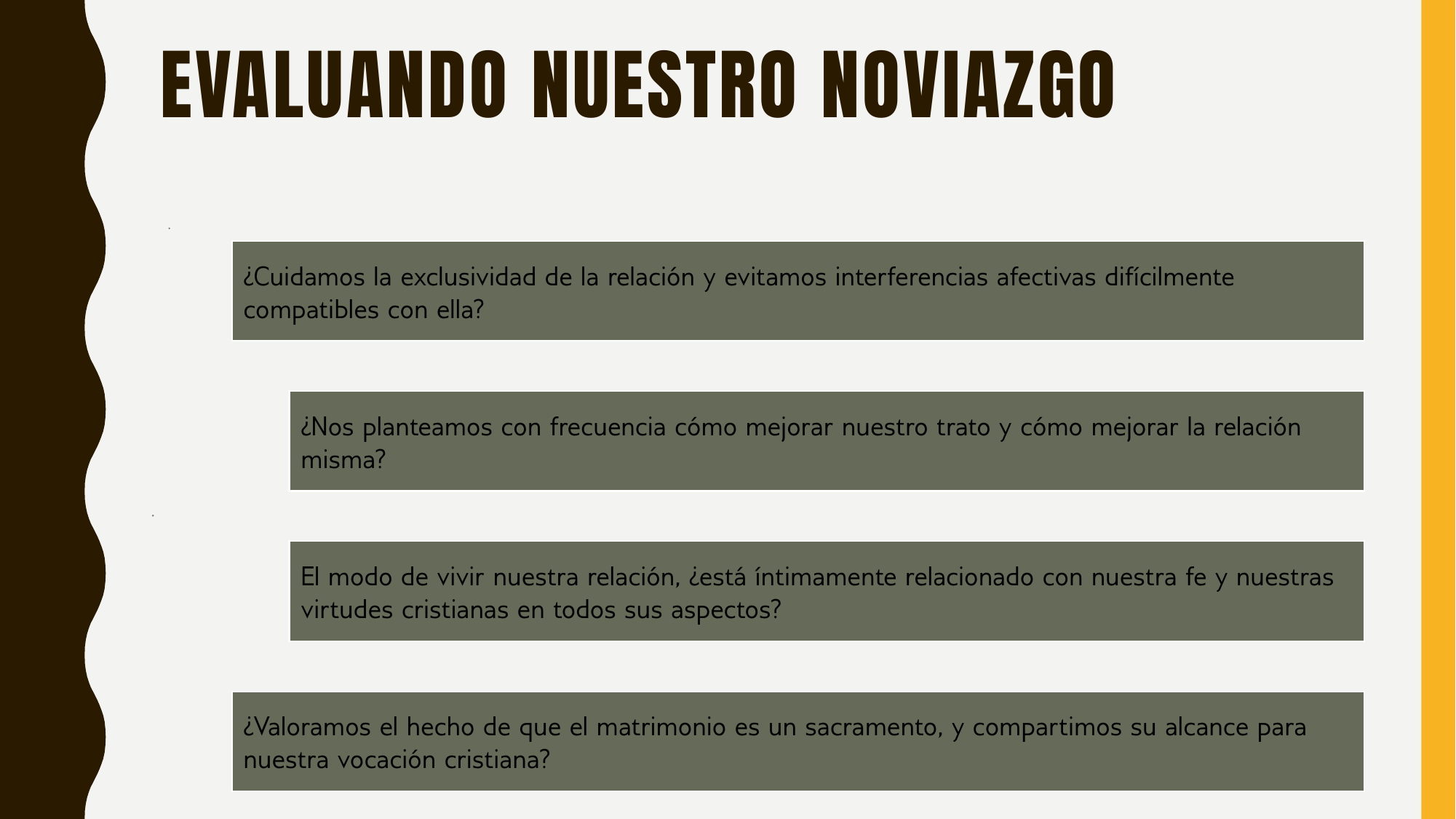

# Evaluando nuestro noviazgo
¿Cuidamos la exclusividad de la relación y evitamos interferencias afectivas difícilmente compatibles con ella?
¿Nos planteamos con frecuencia cómo mejorar nuestro trato y cómo mejorar la relación misma?
El modo de vivir nuestra relación, ¿está íntimamente relacionado con nuestra fe y nuestras virtudes cristianas en todos sus aspectos?
¿Valoramos el hecho de que el matrimonio es un sacramento, y compartimos su alcance para nuestra vocación cristiana?